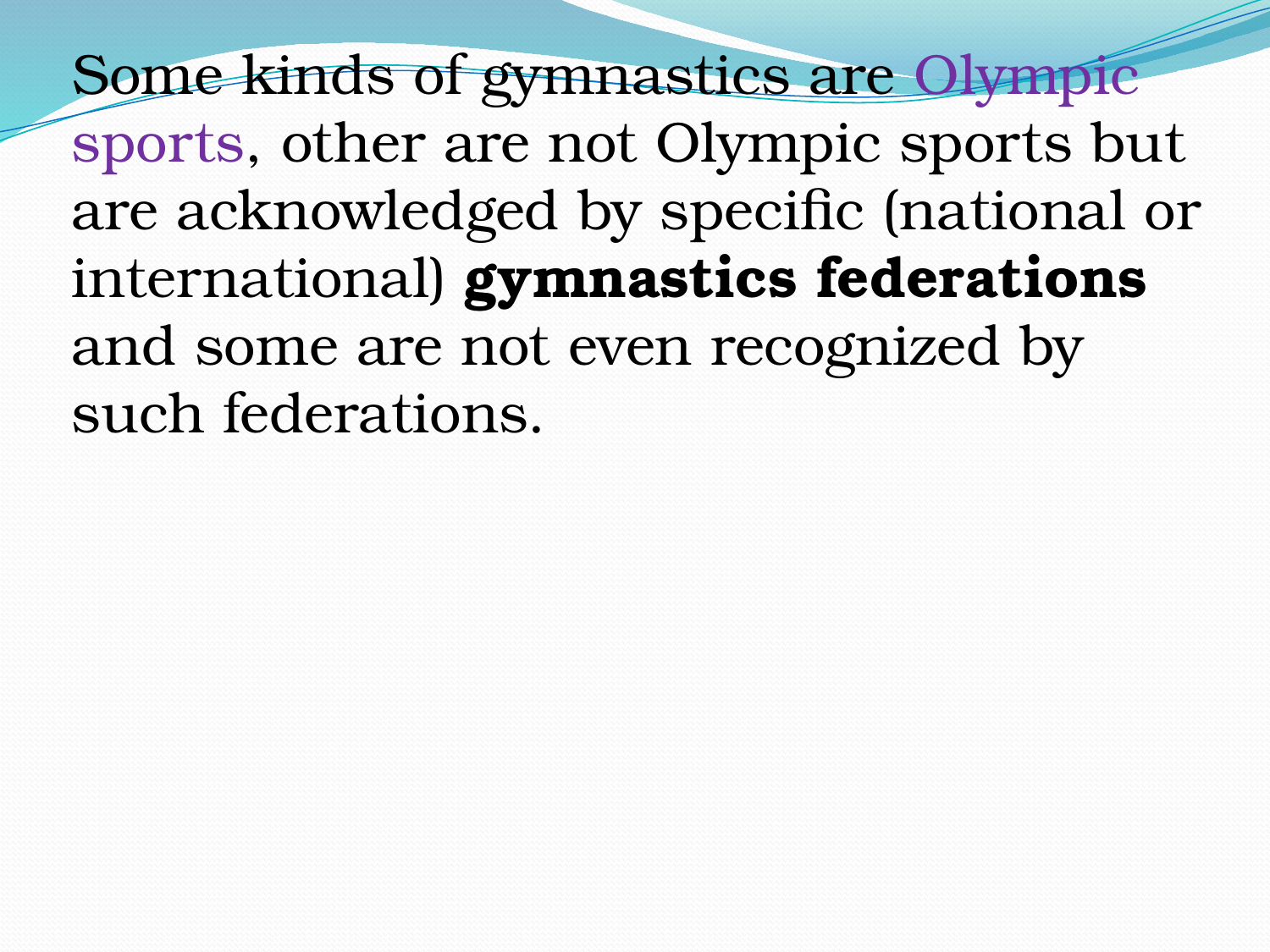

Some kinds of gymnastics are Olympic sports, other are not Olympic sports but are acknowledged by specific (national or international) gymnastics federations and some are not even recognized by such federations.